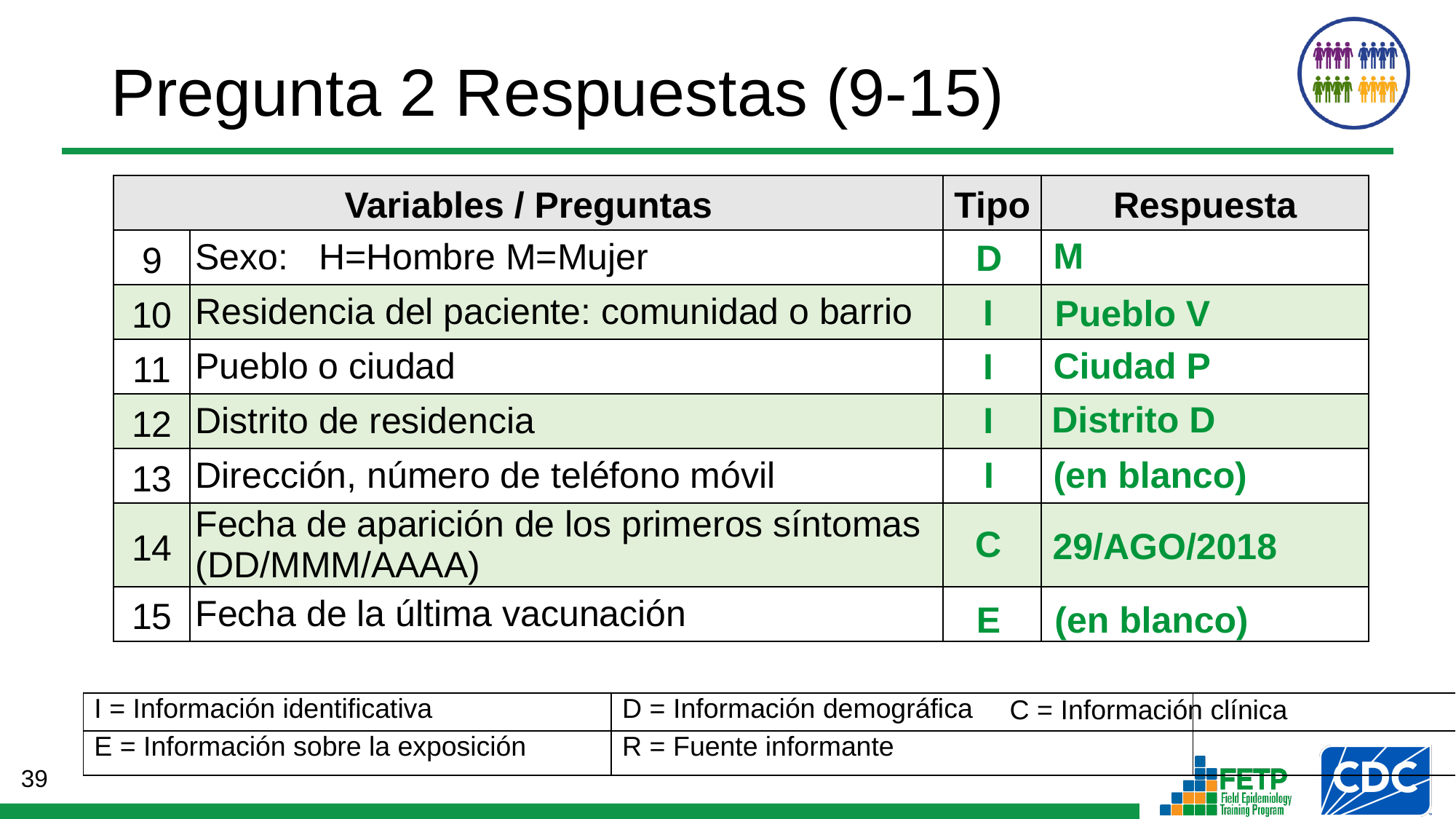

# Pregunta 2 Respuestas (9-15)
| Variables / Preguntas |  | Tipo | Respuesta |
| --- | --- | --- | --- |
| 9 | Sexo: H=Hombre M=Mujer |  |  |
| 10 | Residencia del paciente: comunidad o barrio |  |  |
| 11 | Pueblo o ciudad |  |  |
| 12 | Distrito de residencia |  |  |
| 13 | Dirección, número de teléfono móvil |  |  |
| 14 | Fecha de aparición de los primeros síntomas (DD/MMM/AAAA) |  |  |
| 15 | Fecha de la última vacunación |  |  |
M
D
I
Pueblo V
Ciudad P
I
Distrito D
I
I
(en blanco)
C
29/AGO/2018
(en blanco)
E
C = Información clínica

| I = Información identificativa | D = Información demográfica |  |
| --- | --- | --- |
| E = Información sobre la exposición | R = Fuente informante |  |